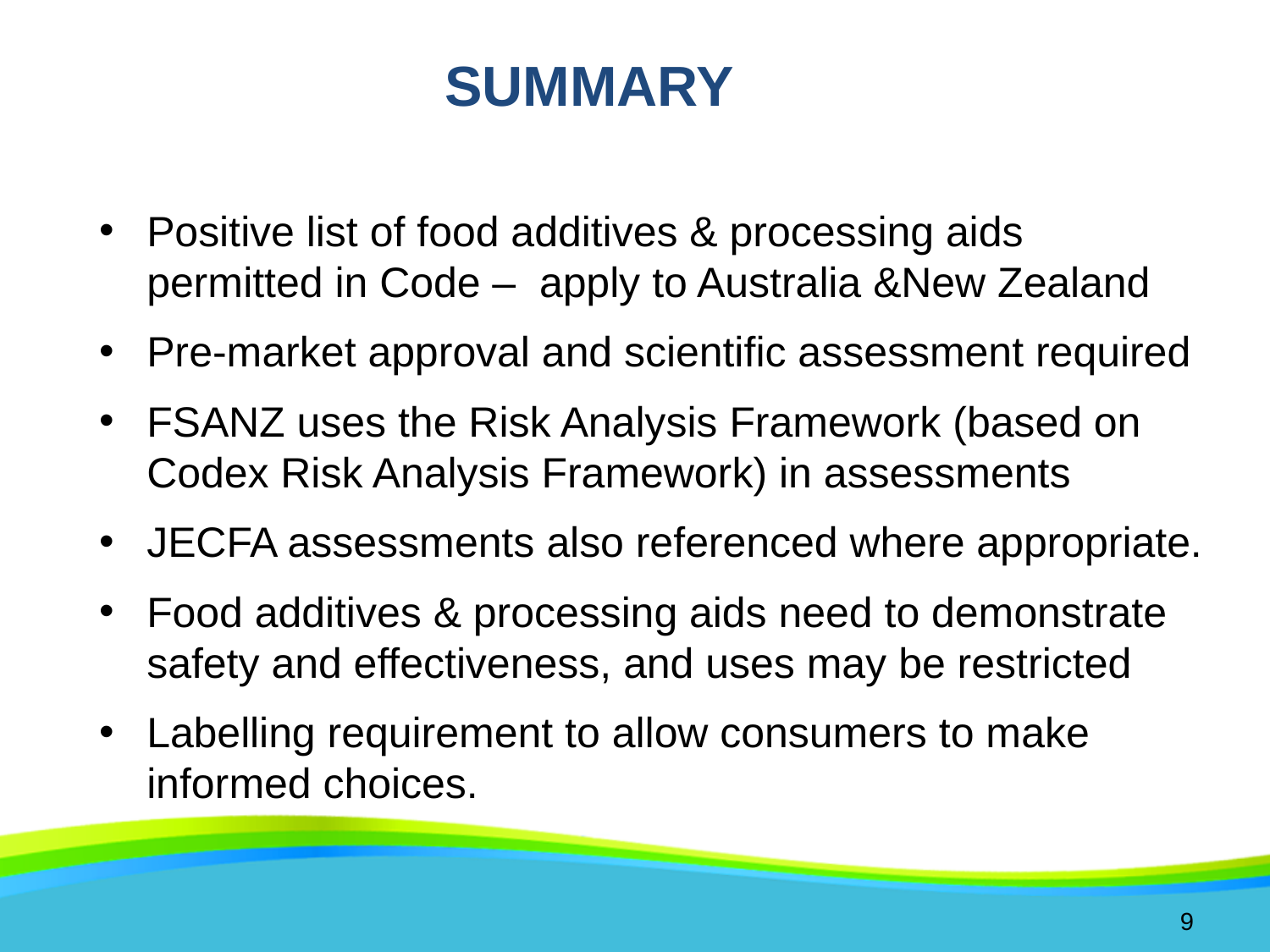

Summary
Positive list of food additives & processing aids permitted in Code –  apply to Australia &New Zealand
Pre-market approval and scientific assessment required
FSANZ uses the Risk Analysis Framework (based on Codex Risk Analysis Framework) in assessments
JECFA assessments also referenced where appropriate.
Food additives & processing aids need to demonstrate safety and effectiveness, and uses may be restricted
Labelling requirement to allow consumers to make informed choices.
9